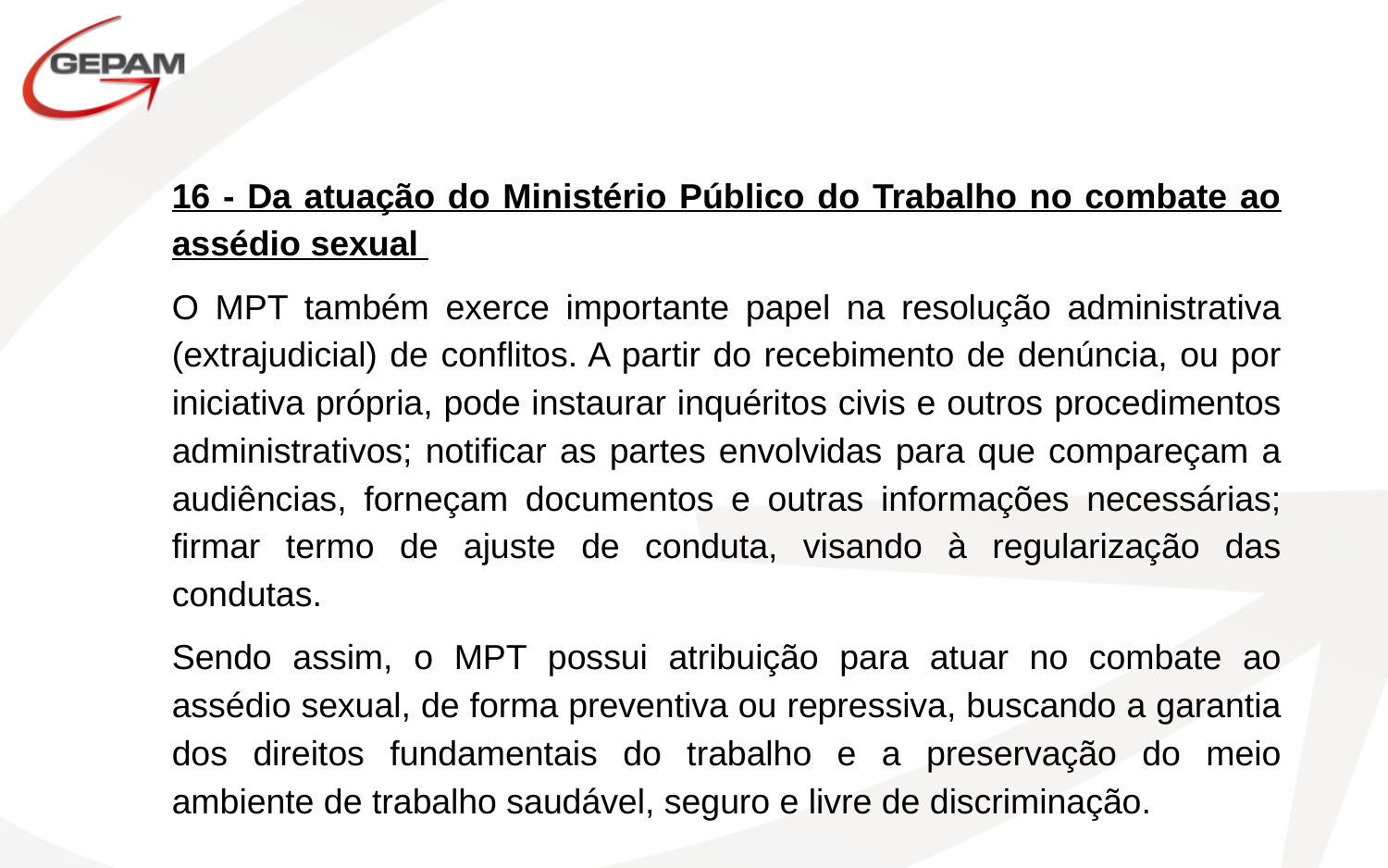

16 - Da atuação do Ministério Público do Trabalho no combate ao assédio sexual
O MPT também exerce importante papel na resolução administrativa (extrajudicial) de conflitos. A partir do recebimento de denúncia, ou por iniciativa própria, pode instaurar inquéritos civis e outros procedimentos administrativos; notificar as partes envolvidas para que compareçam a audiências, forneçam documentos e outras informações necessárias; firmar termo de ajuste de conduta, visando à regularização das condutas.
Sendo assim, o MPT possui atribuição para atuar no combate ao assédio sexual, de forma preventiva ou repressiva, buscando a garantia dos direitos fundamentais do trabalho e a preservação do meio ambiente de trabalho saudável, seguro e livre de discriminação.